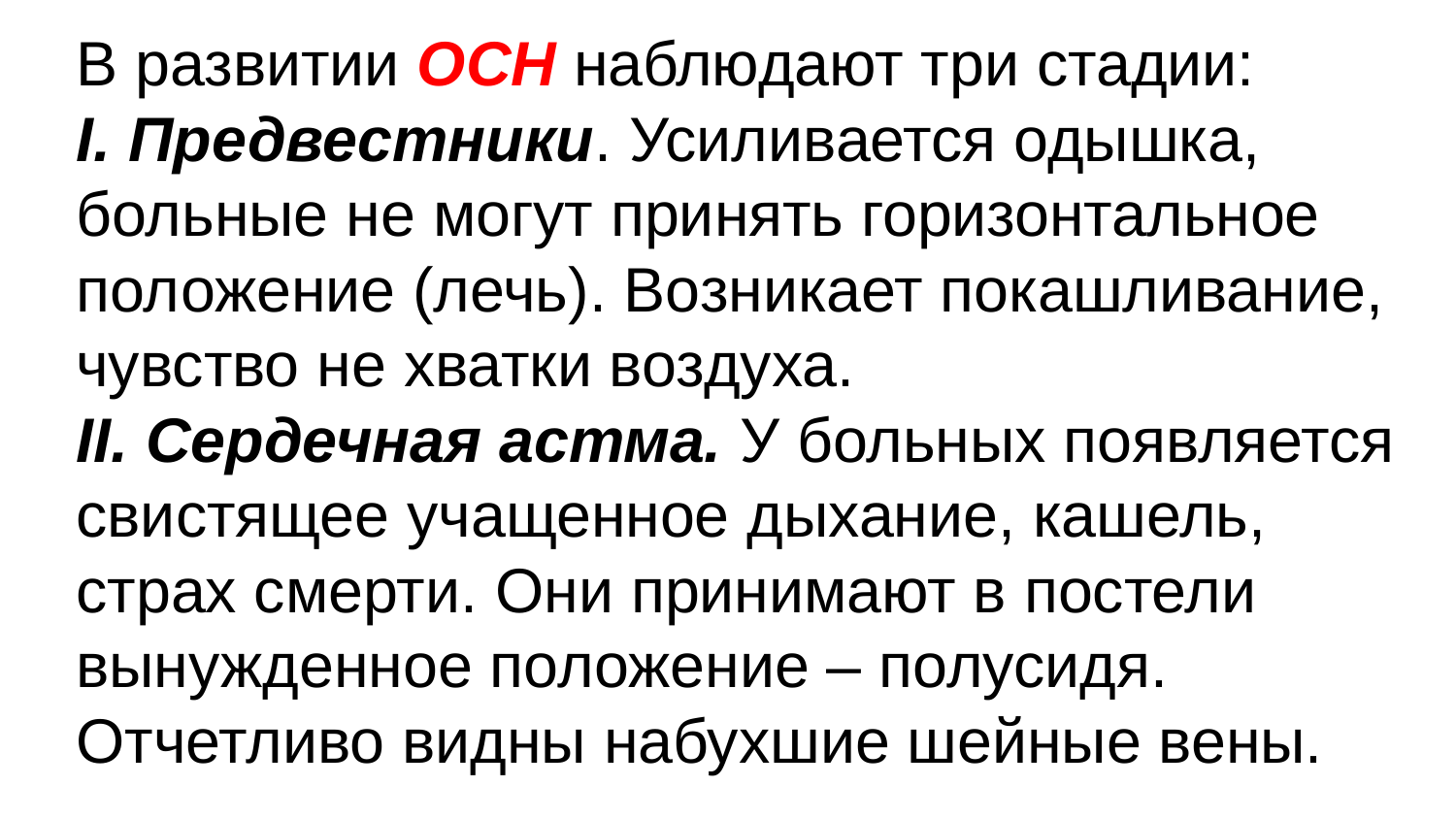

В развитии ОСН наблюдают три стадии:
I. Предвестники. Усиливается одышка, больные не могут принять горизонтальное положение (лечь). Возникает покашливание, чувство не хватки воздуха.
II. Сердечная астма. У больных появляется свистящее учащенное дыхание, кашель, страх смерти. Они принимают в постели вынужденное положение – полусидя. Отчетливо видны набухшие шейные вены.